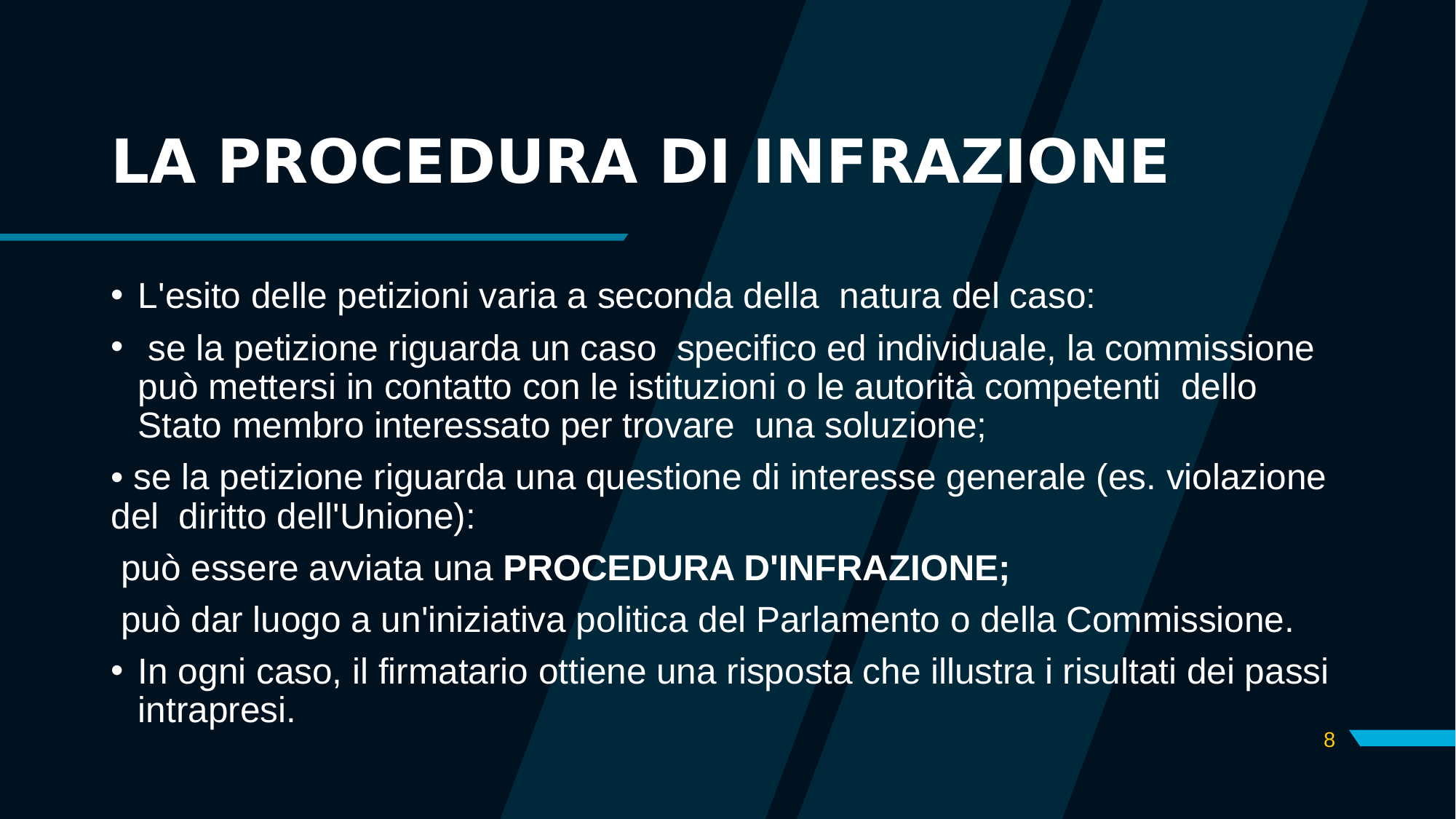

# LA PROCEDURA DI INFRAZIONE
L'esito delle petizioni varia a seconda della  natura del caso:
 se la petizione riguarda un caso  specifico ed individuale, la commissione può mettersi in contatto con le istituzioni o le autorità competenti  dello Stato membro interessato per trovare  una soluzione;
• se la petizione riguarda una questione di interesse generale (es. violazione del  diritto dell'Unione):
 può essere avviata una PROCEDURA D'INFRAZIONE;
 può dar luogo a un'iniziativa politica del Parlamento o della Commissione.
In ogni caso, il firmatario ottiene una risposta che illustra i risultati dei passi intrapresi.
8